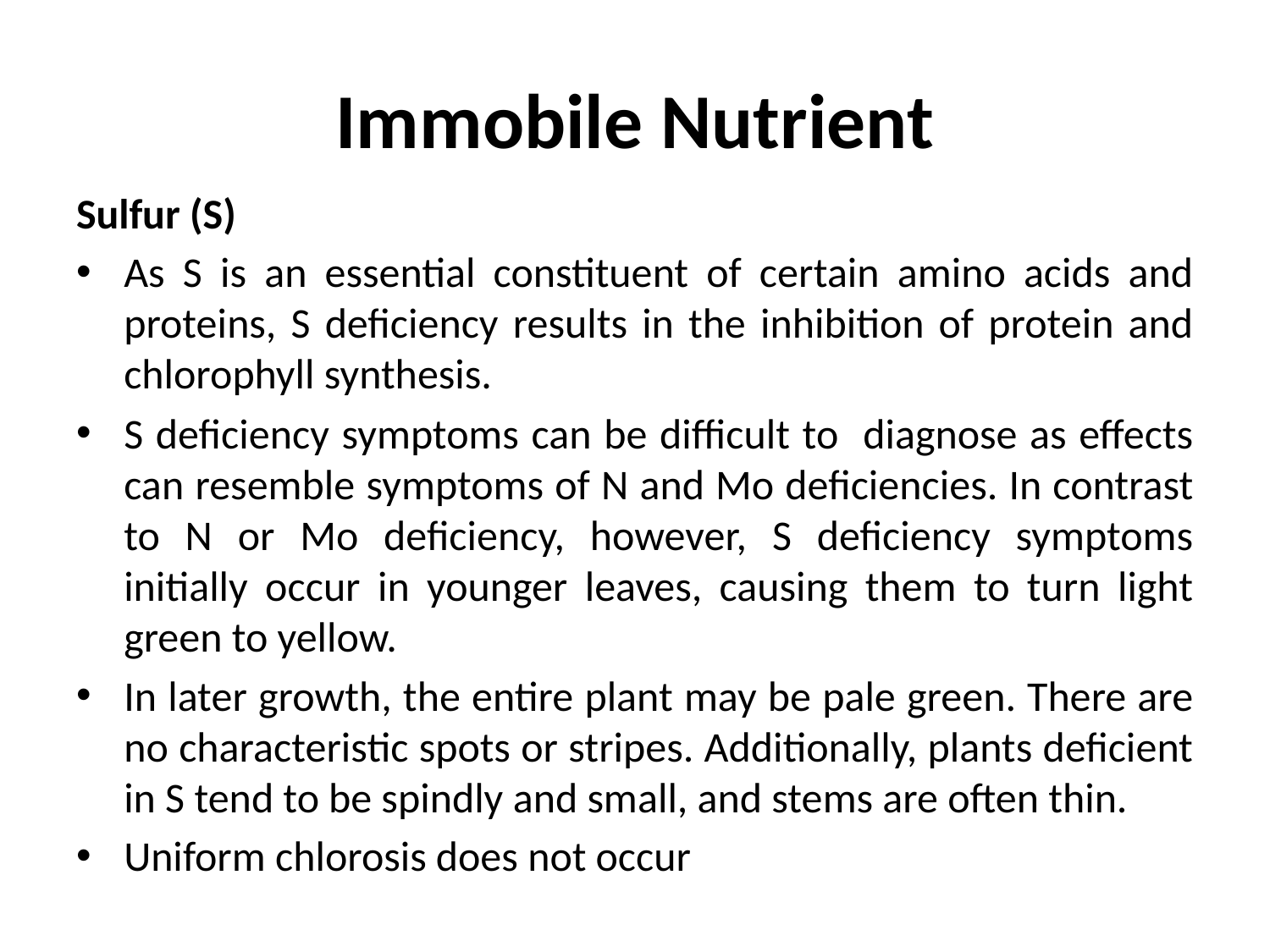

# Immobile Nutrient
Sulfur (S)
As S is an essential constituent of certain amino acids and proteins, S deficiency results in the inhibition of protein and chlorophyll synthesis.
S deficiency symptoms can be difficult to  diagnose as effects can resemble symptoms of N and Mo deficiencies. In contrast to N or Mo deficiency, however, S deficiency symptoms initially occur in younger leaves, causing them to turn light green to yellow.
In later growth, the entire plant may be pale green. There are no characteristic spots or stripes. Additionally, plants deficient in S tend to be spindly and small, and stems are often thin.
Uniform chlorosis does not occur